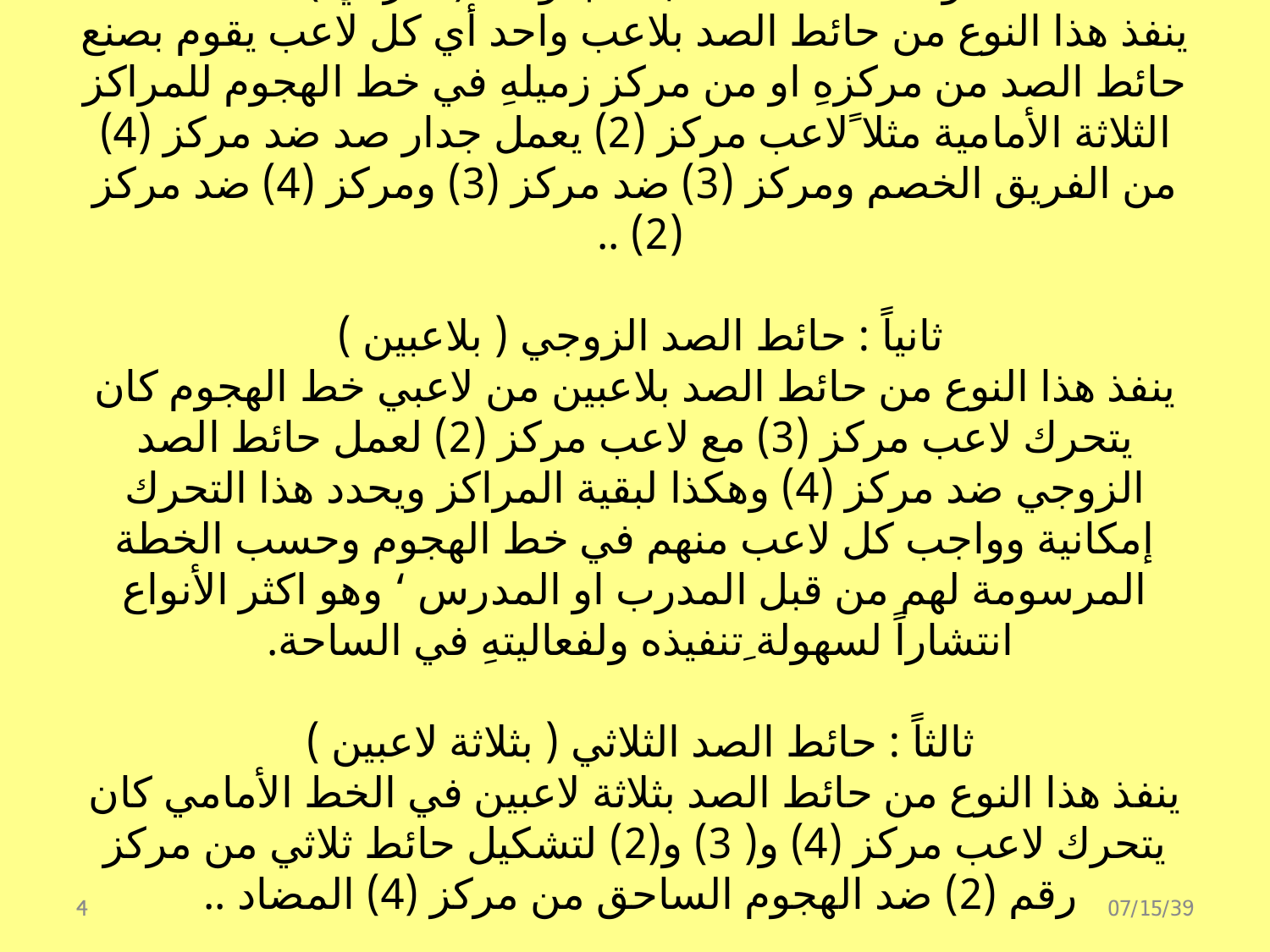

# اولا ً : حائط الصد بلاعب واحد (الفردي ) ينفذ هذا النوع من حائط الصد بلاعب واحد أي كل لاعب يقوم بصنع حائط الصد من مركزهِ او من مركز زميلهِ في خط الهجوم للمراكز الثلاثة الأمامية مثلا ًلاعب مركز (2) يعمل جدار صد ضد مركز (4) من الفريق الخصم ومركز (3) ضد مركز (3) ومركز (4) ضد مركز (2) ..   ثانياً : حائط الصد الزوجي ( بلاعبين ) ينفذ هذا النوع من حائط الصد بلاعبين من لاعبي خط الهجوم كان يتحرك لاعب مركز (3) مع لاعب مركز (2) لعمل حائط الصد الزوجي ضد مركز (4) وهكذا لبقية المراكز ويحدد هذا التحرك إمكانية وواجب كل لاعب منهم في خط الهجوم وحسب الخطة المرسومة لهم من قبل المدرب او المدرس ‘ وهو اكثر الأنواع انتشاراً لسهولة ِتنفيذه ولفعاليتهِ في الساحة.   ثالثاً : حائط الصد الثلاثي ( بثلاثة لاعبين ) ينفذ هذا النوع من حائط الصد بثلاثة لاعبين في الخط الأمامي كان يتحرك لاعب مركز (4) و( 3) و(2) لتشكيل حائط ثلاثي من مركز رقم (2) ضد الهجوم الساحق من مركز (4) المضاد ..
4
07/15/39